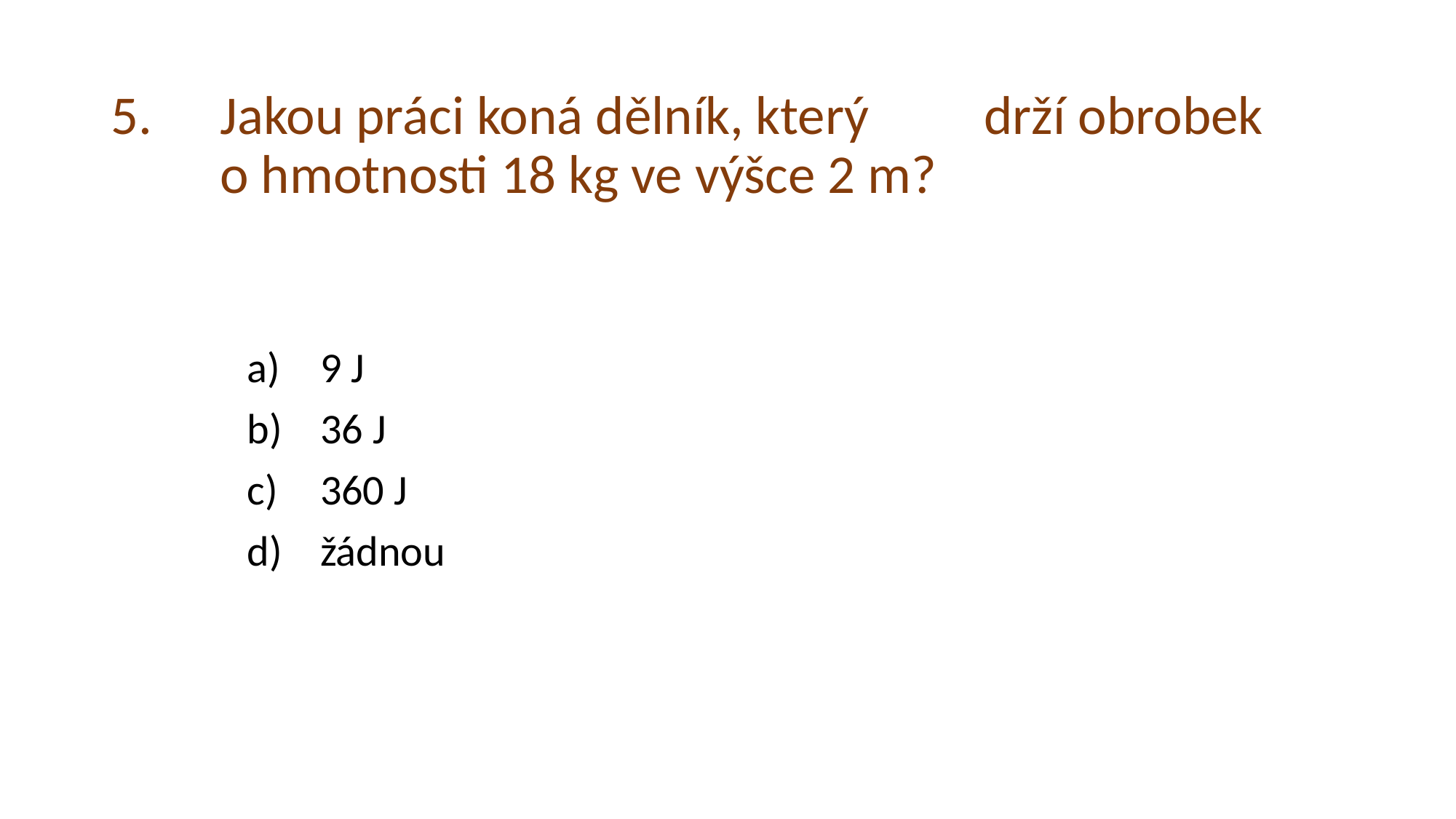

# 5.	Jakou práci koná dělník, který 	drží obrobek             	o hmotnosti 18 kg ve výšce 2 m?
9 J
36 J
360 J
žádnou